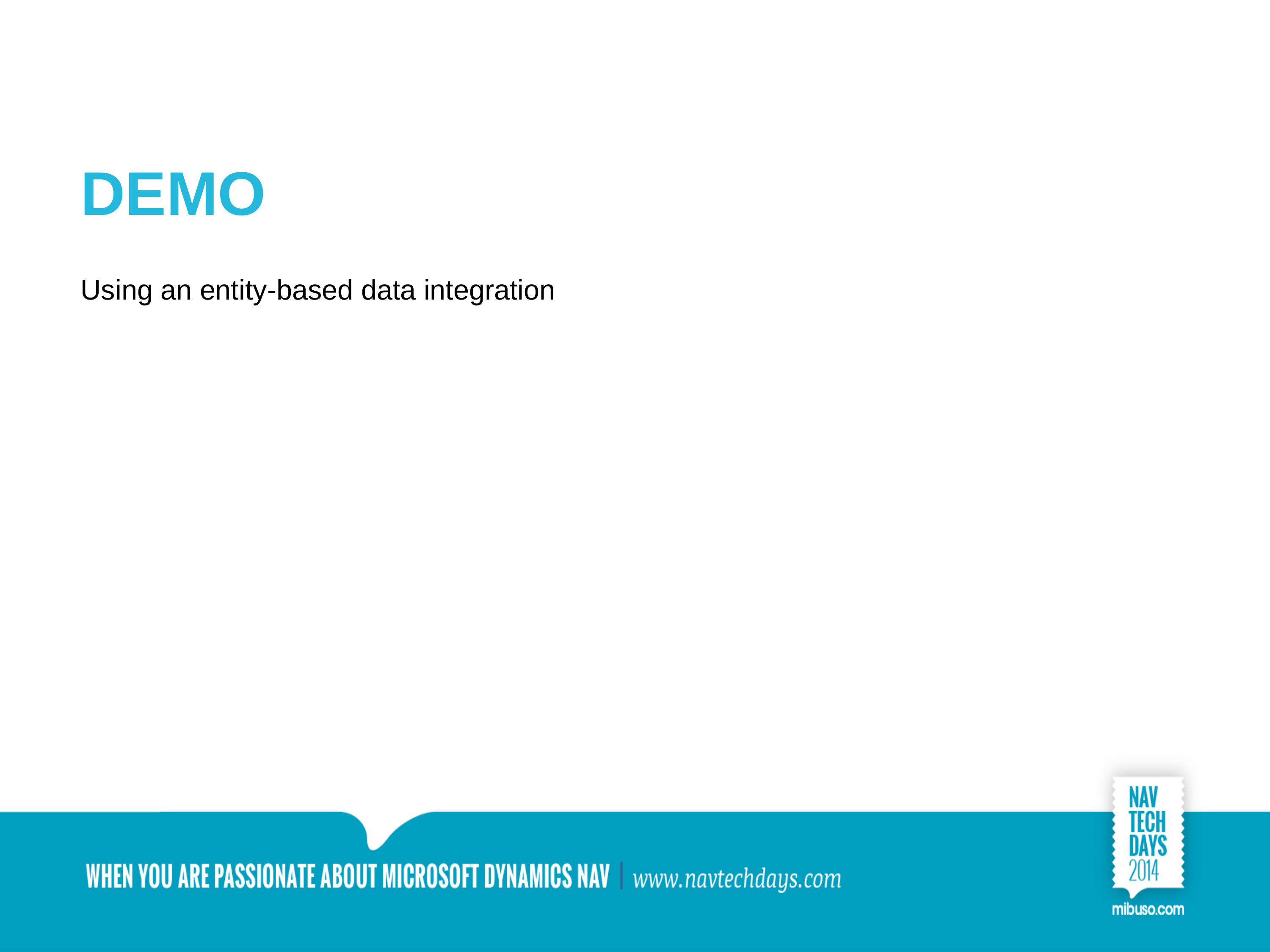

# Demo
Using an entity-based data integration